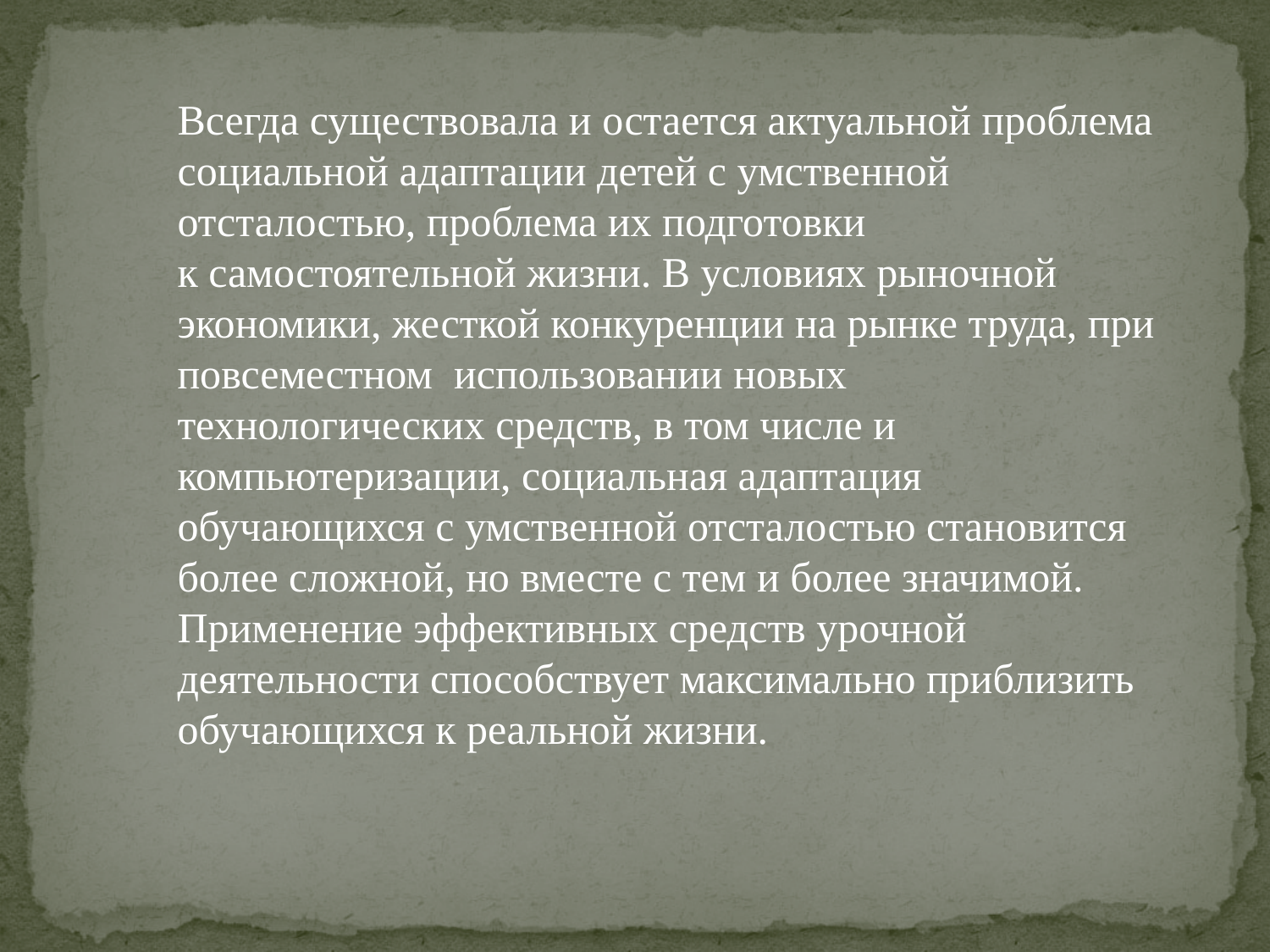

Всегда существовала и остается актуальной проблема социальной адаптации детей с умственной отсталостью, проблема их подготовки к самостоятельной жизни. В условиях рыночной экономики, жесткой конкуренции на рынке труда, при повсеместном  использовании новых технологических средств, в том числе и компьютеризации, социальная адаптация обучающихся с умственной отсталостью становится более сложной, но вместе с тем и более значимой. Применение эффективных средств урочной деятельности способствует максимально приблизить обучающихся к реальной жизни.